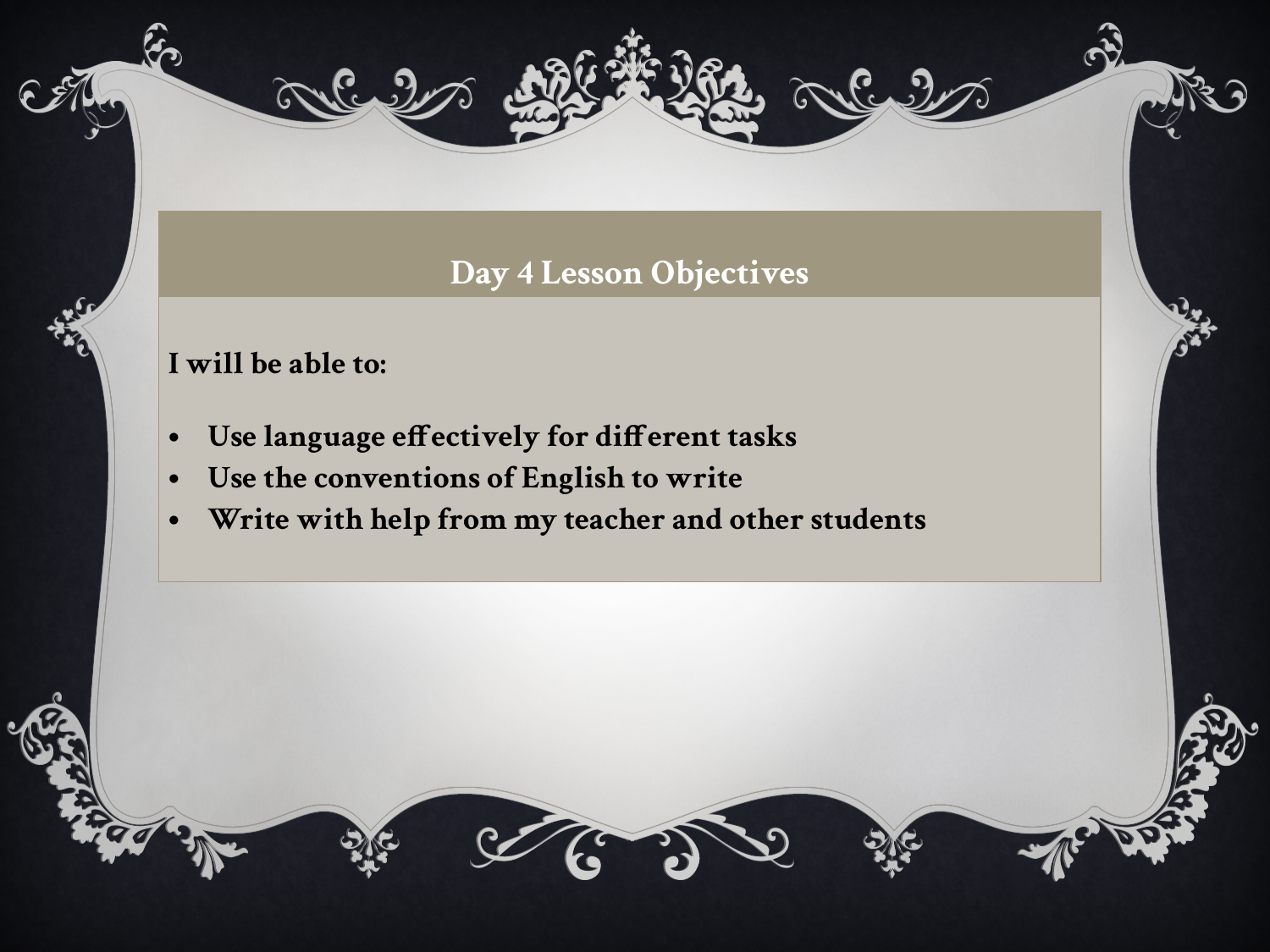

| Day 4 Lesson Objectives |
| --- |
| I will be able to: Use language effectively for different tasks Use the conventions of English to write Write with help from my teacher and other students |